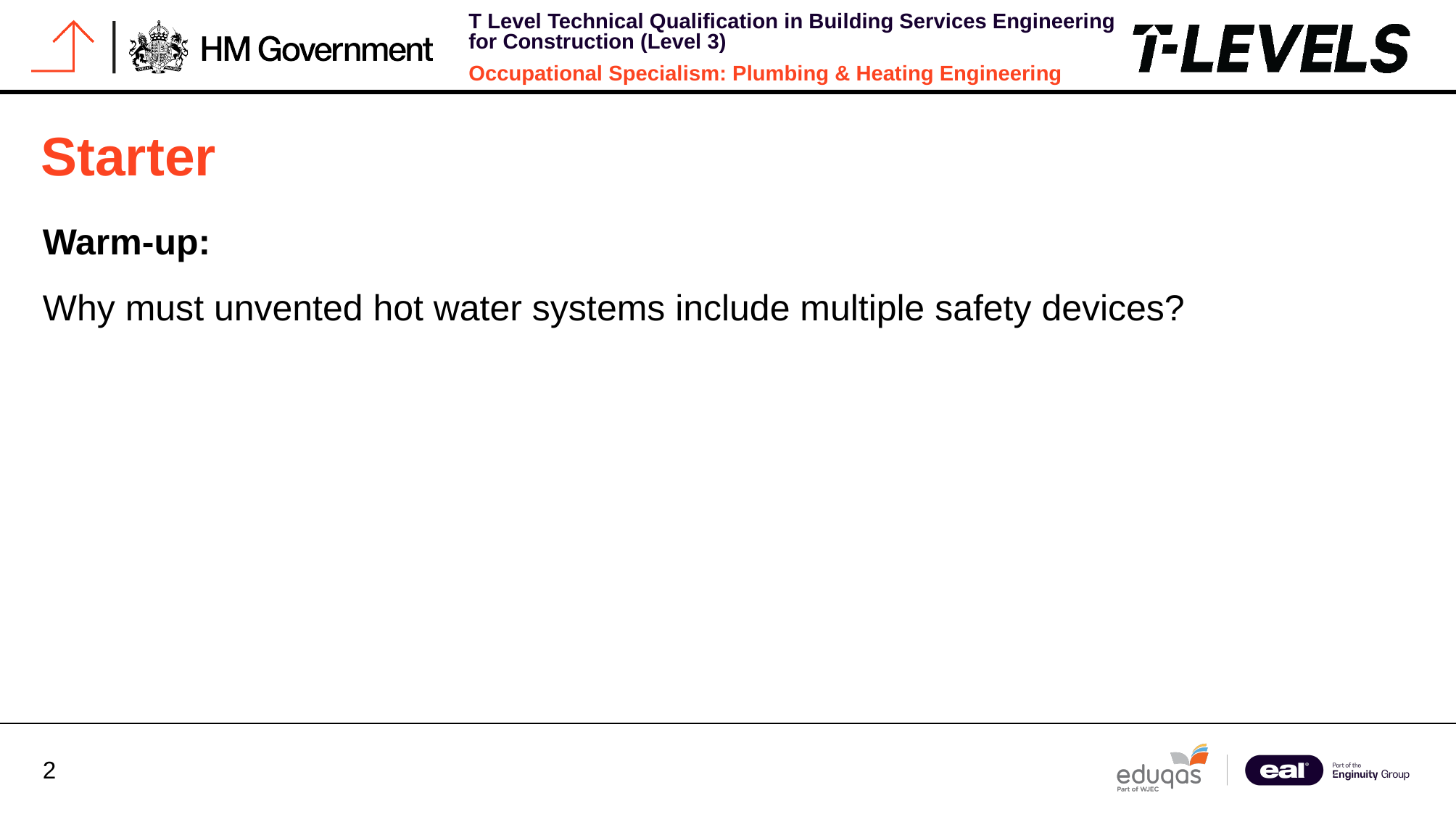

# Starter
Warm-up:
Why must unvented hot water systems include multiple safety devices?